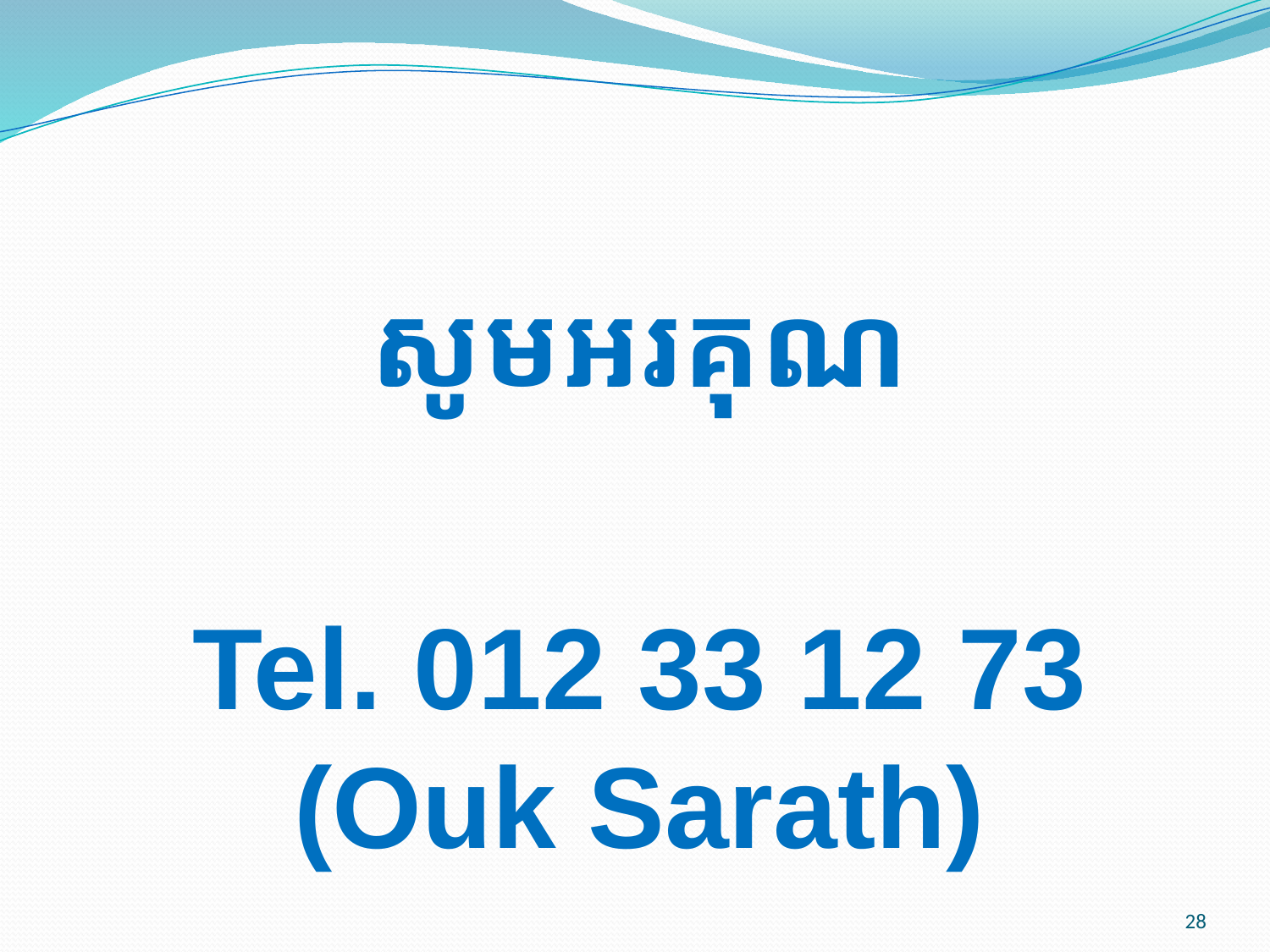

សូមអរគុណ

Tel. 012 33 12 73 (Ouk Sarath)

28